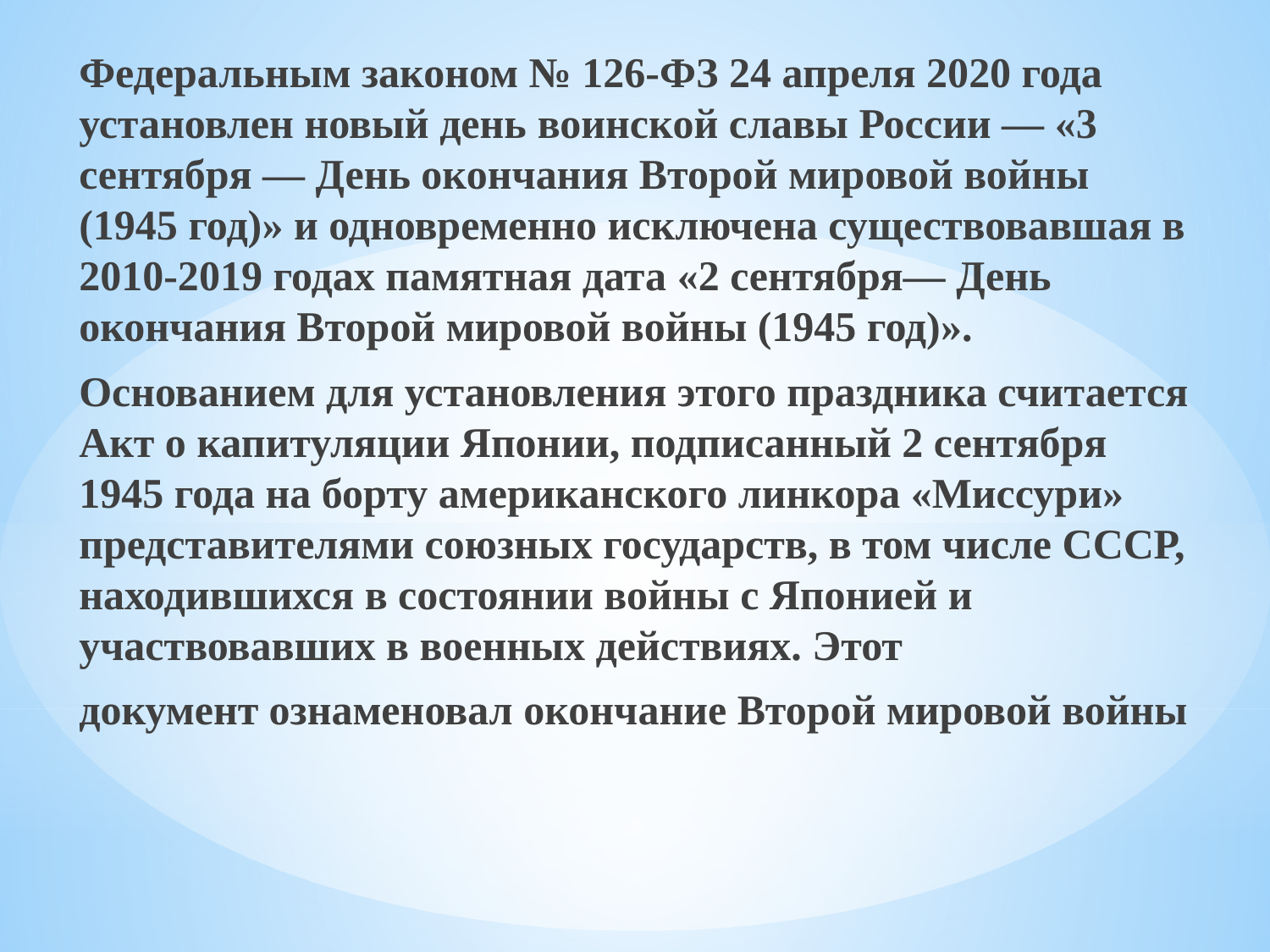

Федеральным законом № 126-ФЗ 24 апреля 2020 года установлен новый день воинской славы России — «3 сентября — День окончания Второй мировой войны  (1945 год)» и одновременно исключена существовавшая в 2010-2019 годах памятная дата «2 сентября— День окончания Второй мировой войны (1945 год)».
Основанием для установления этого праздника считается Акт о капитуляции Японии, подписанный 2 сентября 1945 года на борту американского линкора «Миссури» представителями союзных государств, в том числе СССР, находившихся в состоянии войны с Японией и участвовавших в военных действиях. Этот
документ ознаменовал окончание Второй мировой войны
#